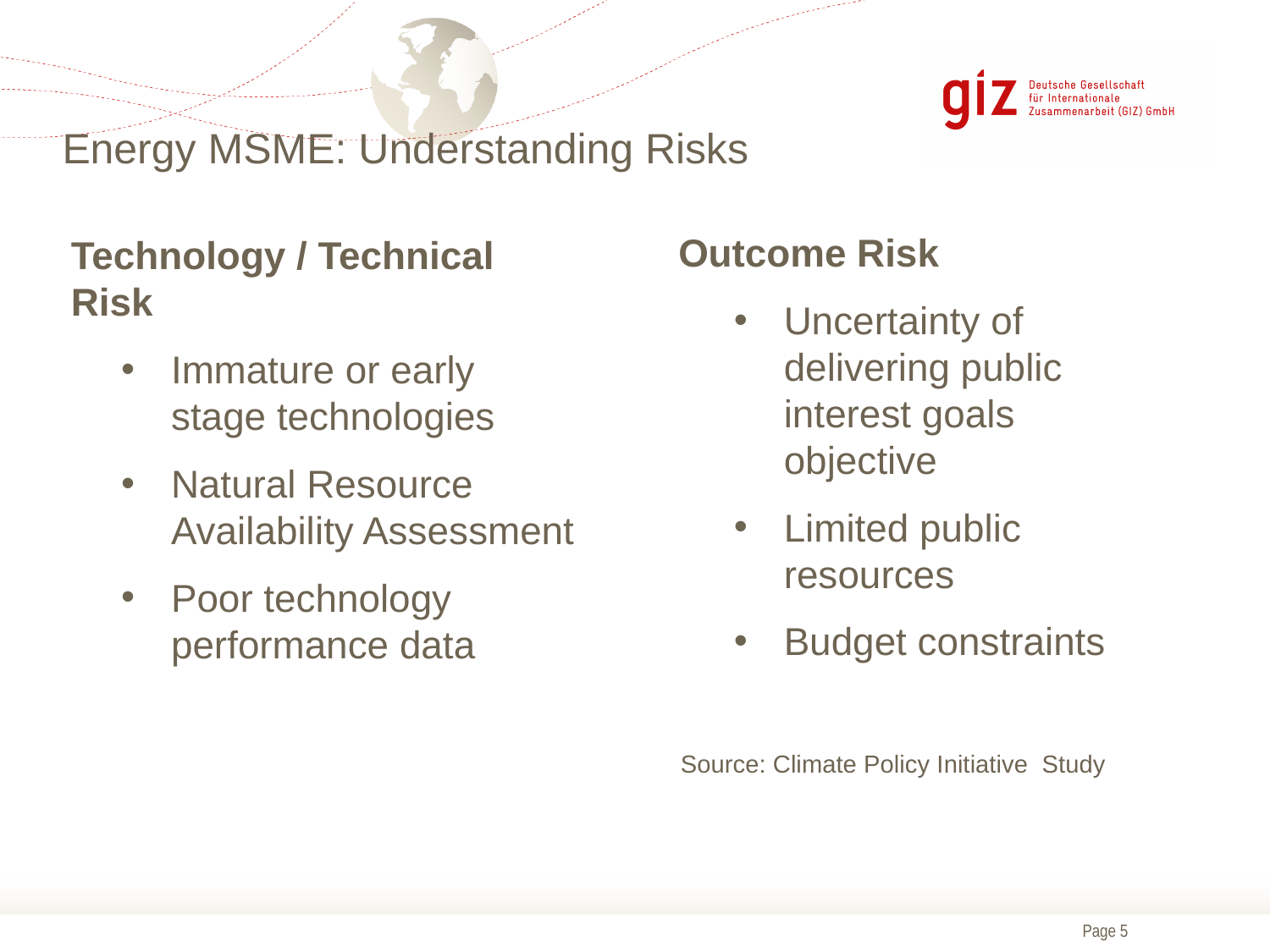

# Energy MSME: Understanding Risks
Outcome Risk
Uncertainty of delivering public interest goals objective
Limited public resources
Budget constraints

Source: Climate Policy Initiative  Study
Technology / Technical Risk
Immature or early stage technologies
Natural Resource Availability Assessment
Poor technology performance data